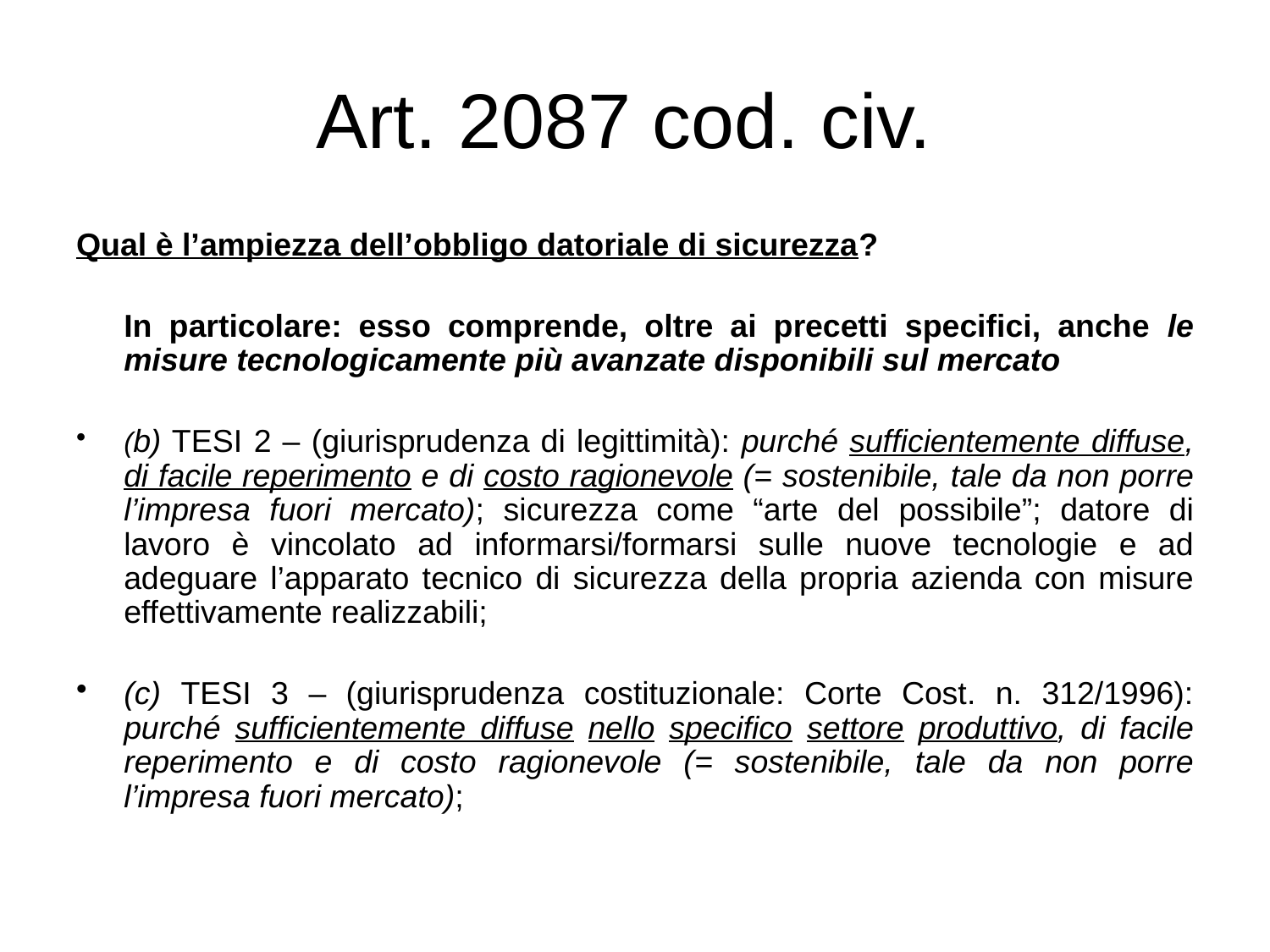

# Art. 2087 cod. civ.
Qual è l’ampiezza dell’obbligo datoriale di sicurezza?

	In particolare: esso comprende, oltre ai precetti specifici, anche le misure tecnologicamente più avanzate disponibili sul mercato

(b) TESI 2 – (giurisprudenza di legittimità): purché sufficientemente diffuse, di facile reperimento e di costo ragionevole (= sostenibile, tale da non porre l’impresa fuori mercato); sicurezza come “arte del possibile”; datore di lavoro è vincolato ad informarsi/formarsi sulle nuove tecnologie e ad adeguare l’apparato tecnico di sicurezza della propria azienda con misure effettivamente realizzabili;

(c) TESI 3 – (giurisprudenza costituzionale: Corte Cost. n. 312/1996): purché sufficientemente diffuse nello specifico settore produttivo, di facile reperimento e di costo ragionevole (= sostenibile, tale da non porre l’impresa fuori mercato);